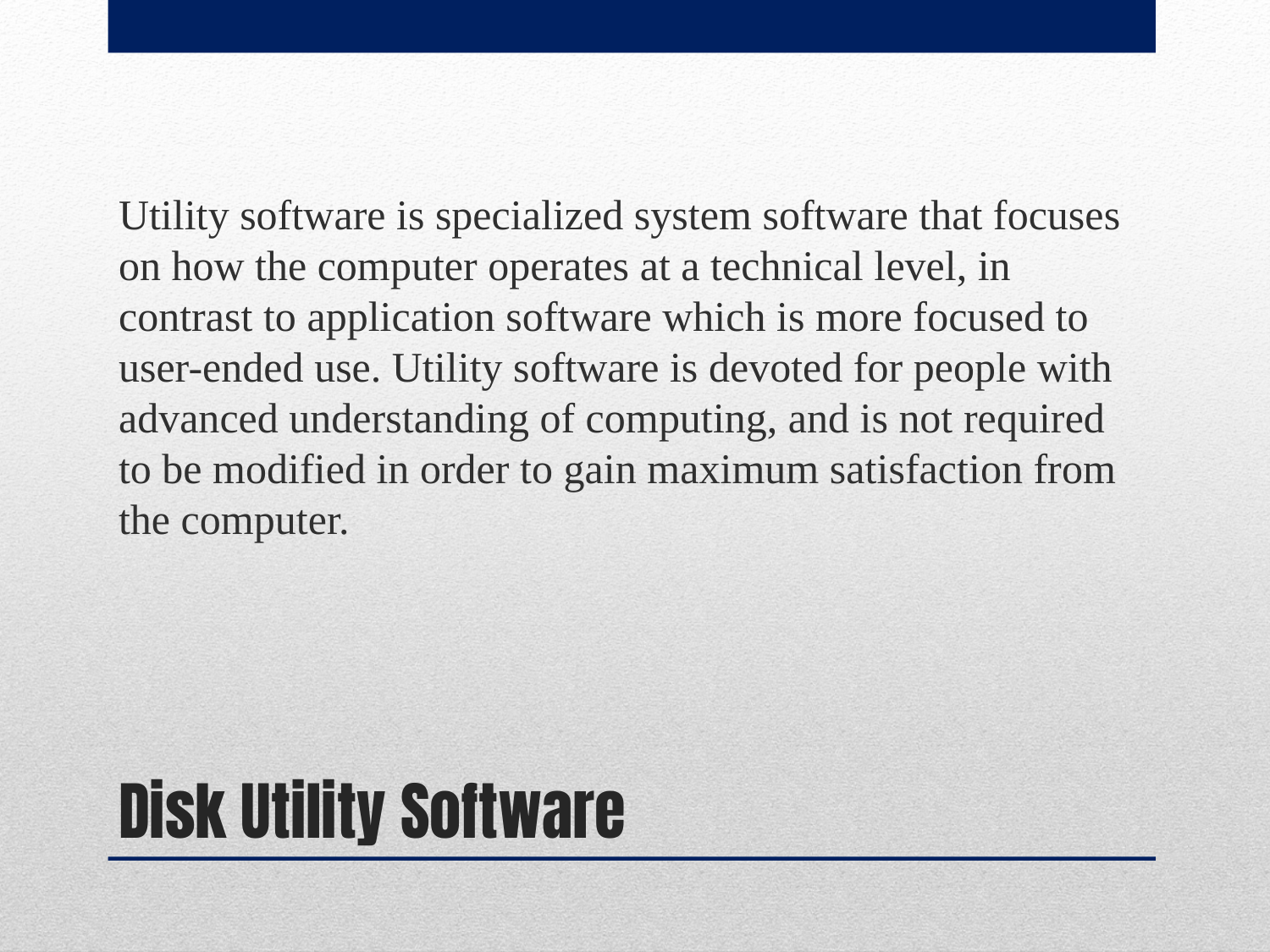

Utility software is specialized system software that focuses on how the computer operates at a technical level, in contrast to application software which is more focused to user-ended use. Utility software is devoted for people with advanced understanding of computing, and is not required to be modified in order to gain maximum satisfaction from the computer.
# Disk Utility Software